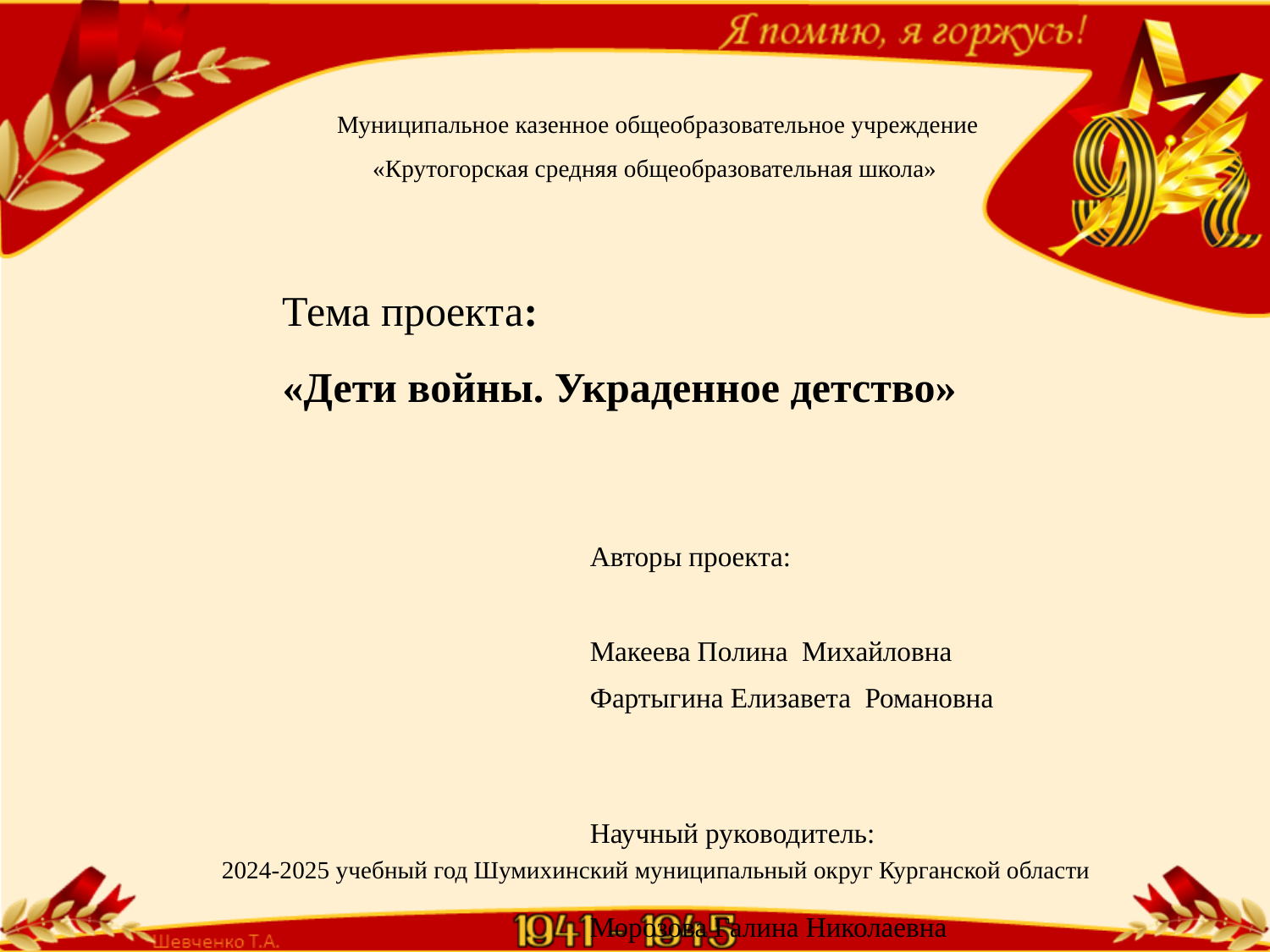

Муниципальное казенное общеобразовательное учреждение
«Крутогорская средняя общеобразовательная школа»

Тема проекта:
«Дети войны. Украденное детство»

| Авторы проекта: |
| --- |
| Макеева Полина Михайловна Фартыгина Елизавета Романовна |
|  |
| Научный руководитель: |
| Морозова Галина Николаевна |

2024-2025 учебный год Шумихинский муниципальный округ Курганской области